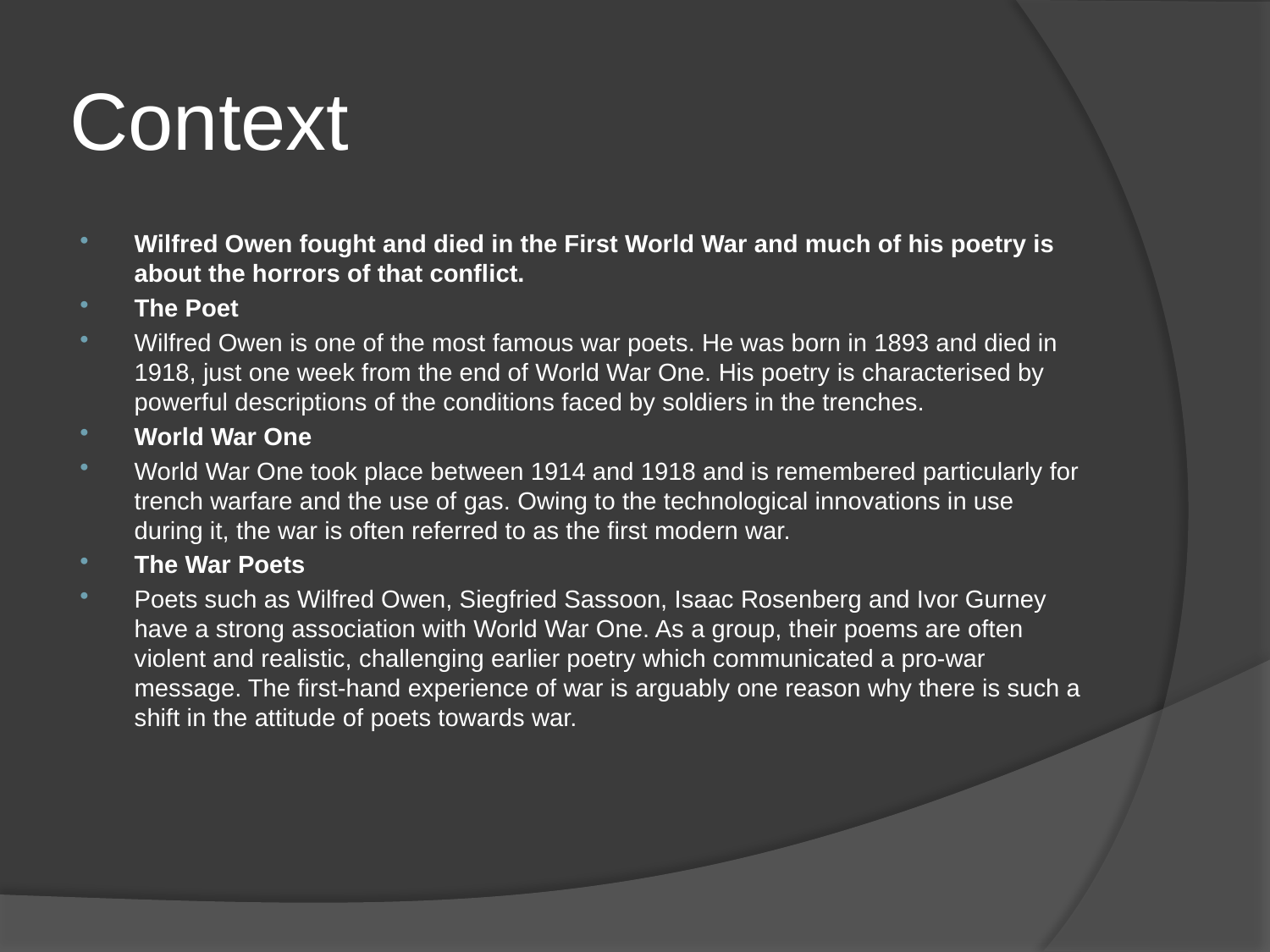

# Context
Wilfred Owen fought and died in the First World War and much of his poetry is about the horrors of that conflict.
The Poet
Wilfred Owen is one of the most famous war poets. He was born in 1893 and died in 1918, just one week from the end of World War One. His poetry is characterised by powerful descriptions of the conditions faced by soldiers in the trenches.
World War One
World War One took place between 1914 and 1918 and is remembered particularly for trench warfare and the use of gas. Owing to the technological innovations in use during it, the war is often referred to as the first modern war.
The War Poets
Poets such as Wilfred Owen, Siegfried Sassoon, Isaac Rosenberg and Ivor Gurney have a strong association with World War One. As a group, their poems are often violent and realistic, challenging earlier poetry which communicated a pro-war message. The first-hand experience of war is arguably one reason why there is such a shift in the attitude of poets towards war.